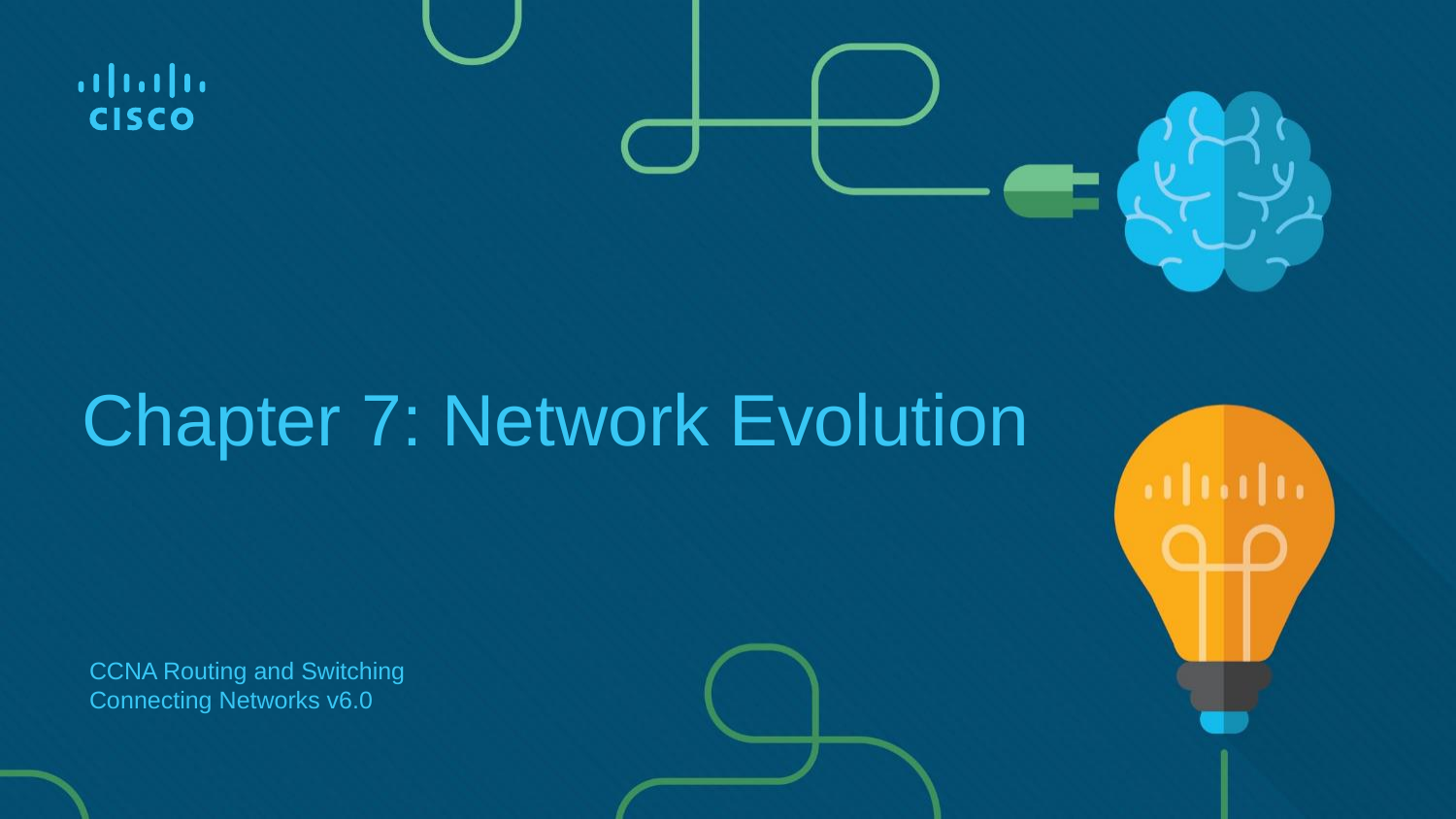

# Chapter 7: Network Evolution
CCNA Routing and Switching
Connecting Networks v6.0